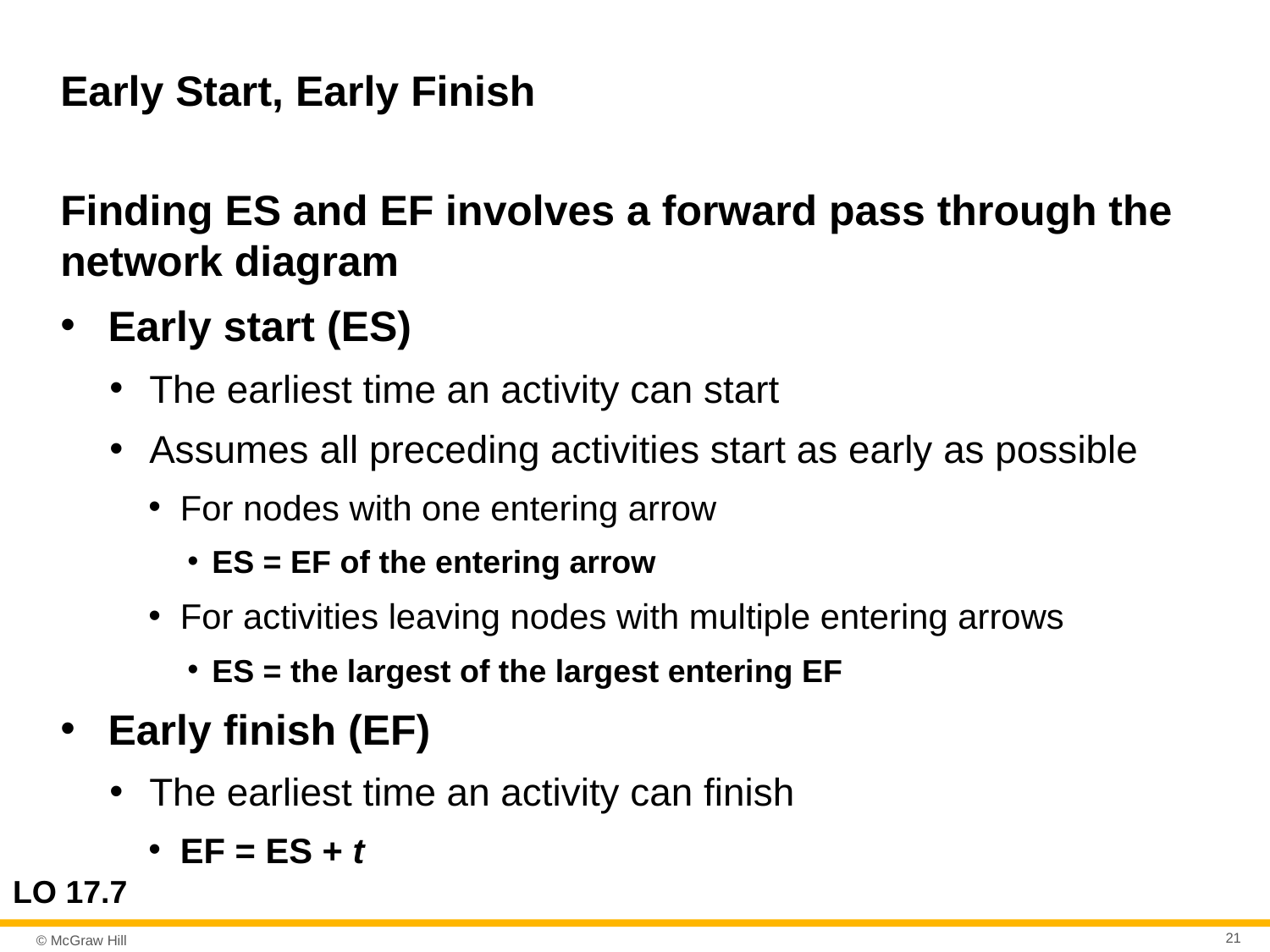

# Early Start, Early Finish
Finding ES and EF involves a forward pass through the network diagram
Early start (ES)
The earliest time an activity can start
Assumes all preceding activities start as early as possible
For nodes with one entering arrow
ES = EF of the entering arrow
For activities leaving nodes with multiple entering arrows
ES = the largest of the largest entering EF
Early finish (EF)
The earliest time an activity can finish
EF = ES + t
LO 17.7